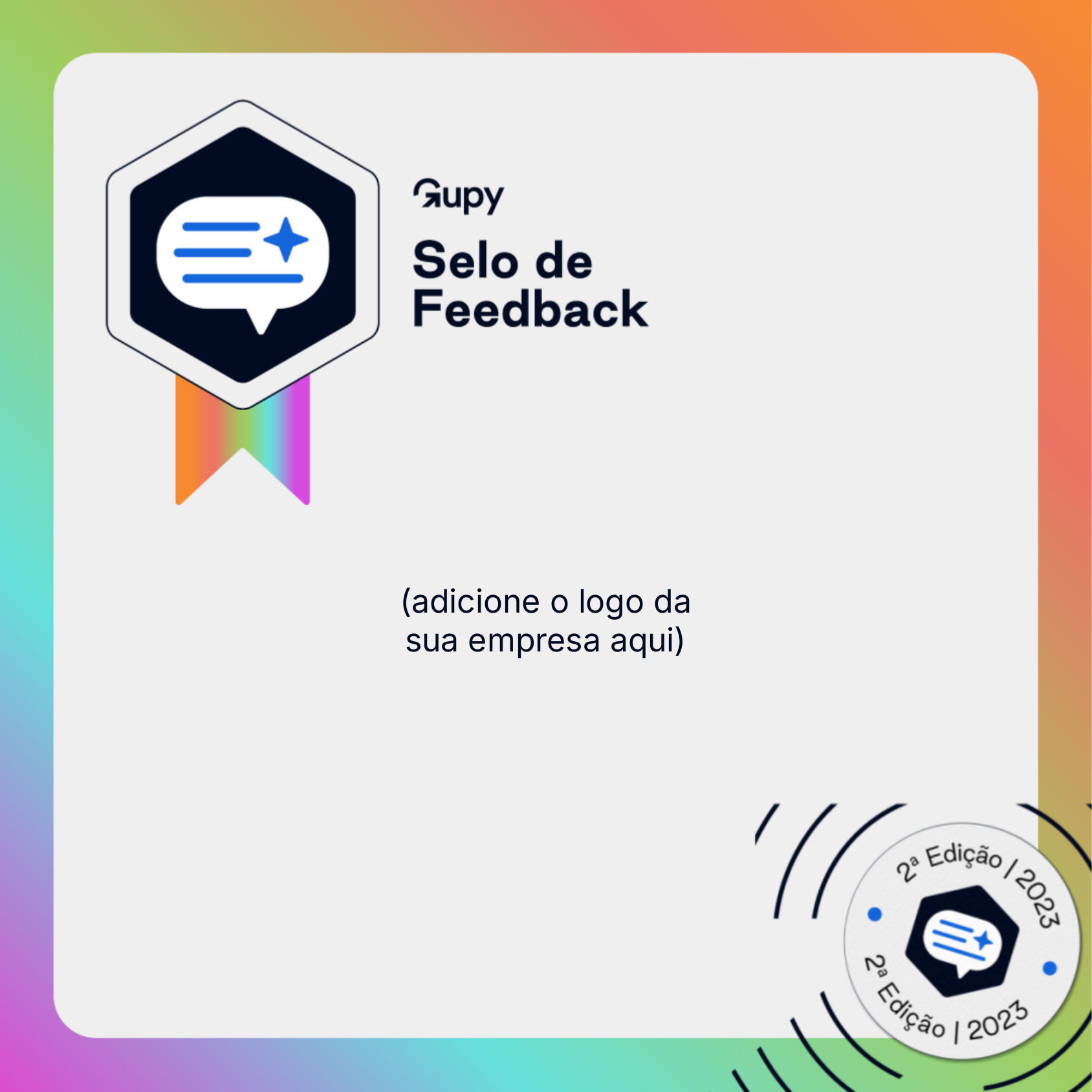

(adicione o logo da sua empresa aqui)